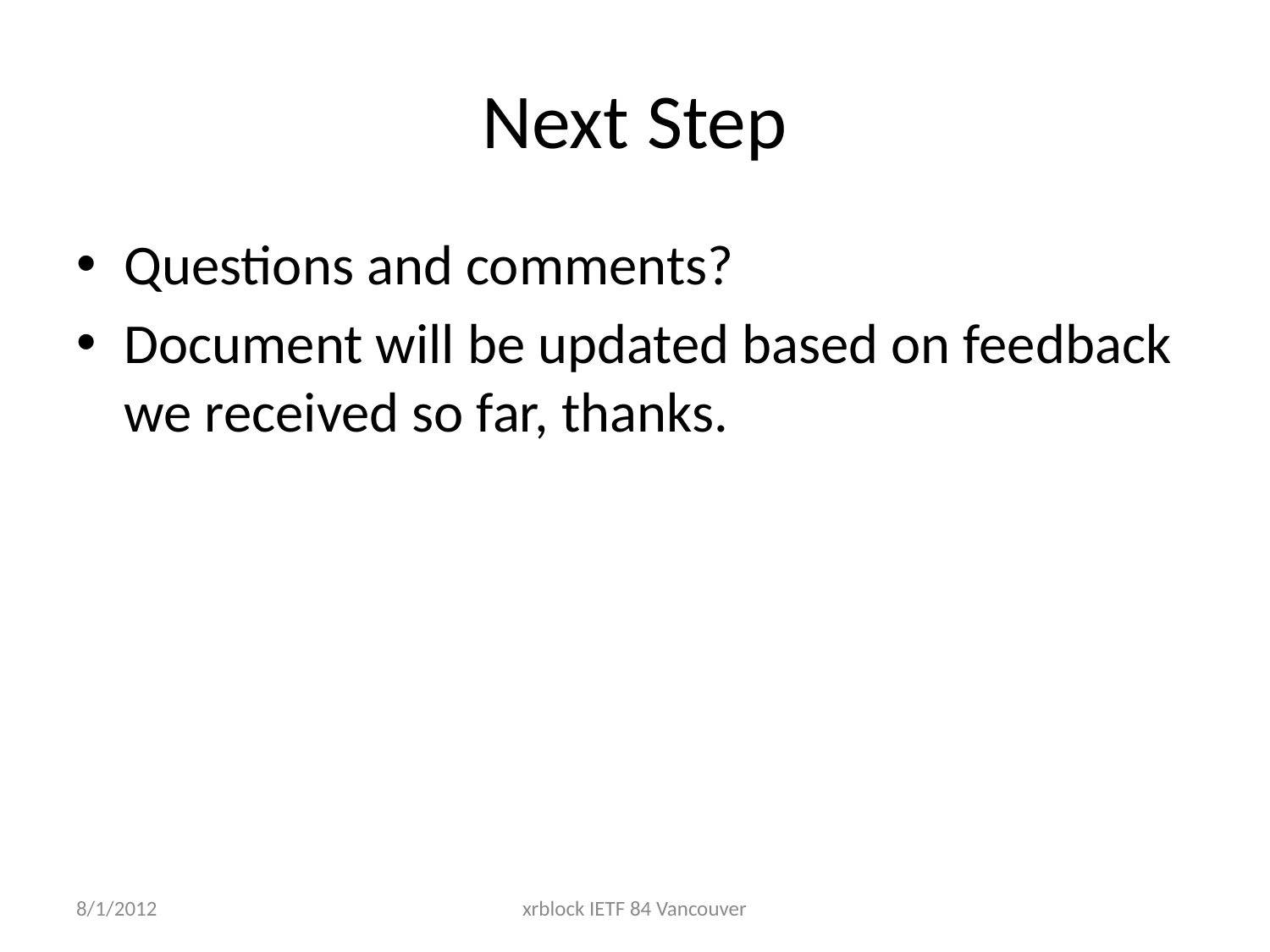

# Next Step
Questions and comments?
Document will be updated based on feedback we received so far, thanks.
8/1/2012
xrblock IETF 84 Vancouver